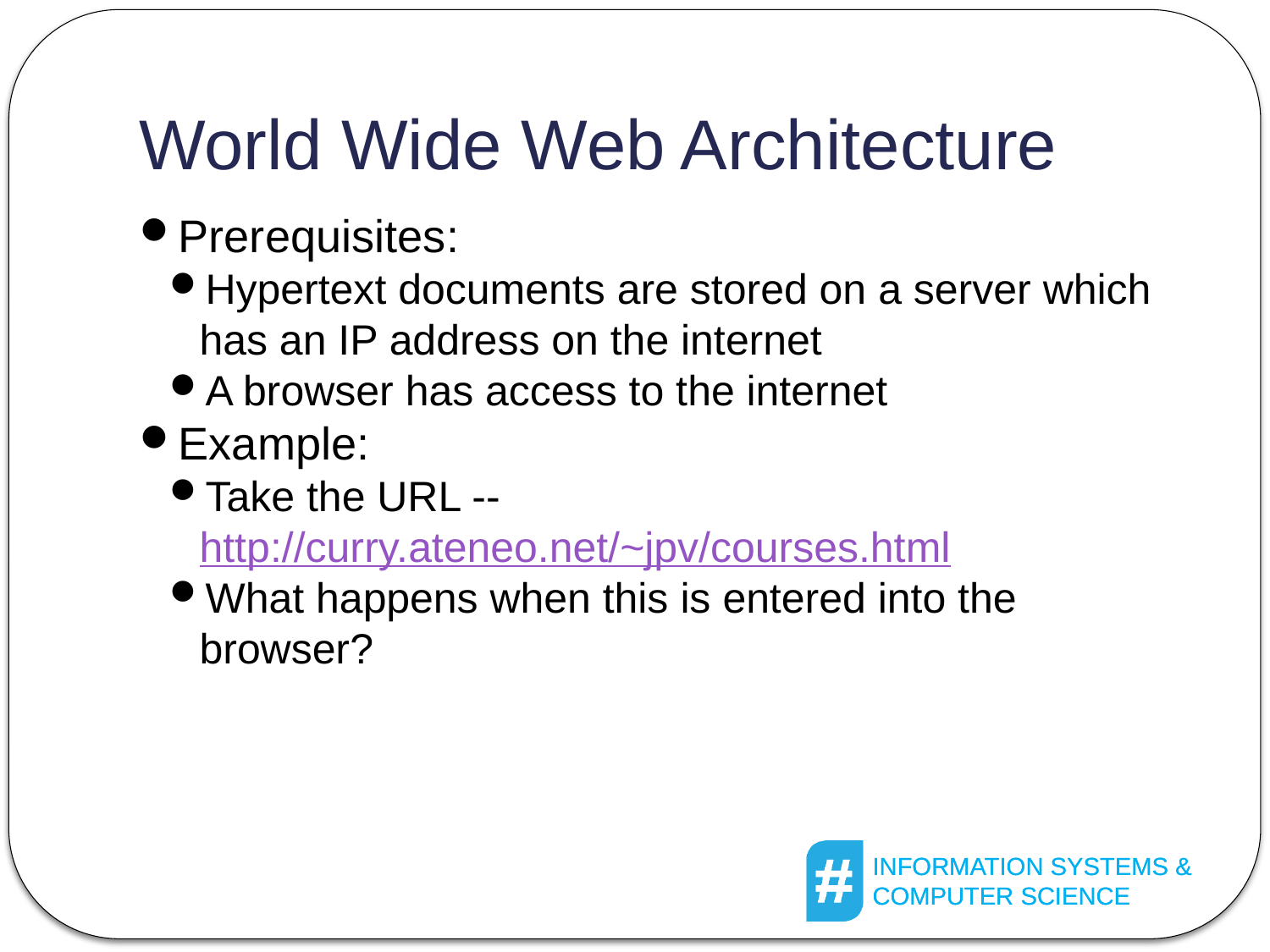

World Wide Web Architecture
Prerequisites:
Hypertext documents are stored on a server which has an IP address on the internet
A browser has access to the internet
Example:
Take the URL -- http://curry.ateneo.net/~jpv/courses.html
What happens when this is entered into the browser?